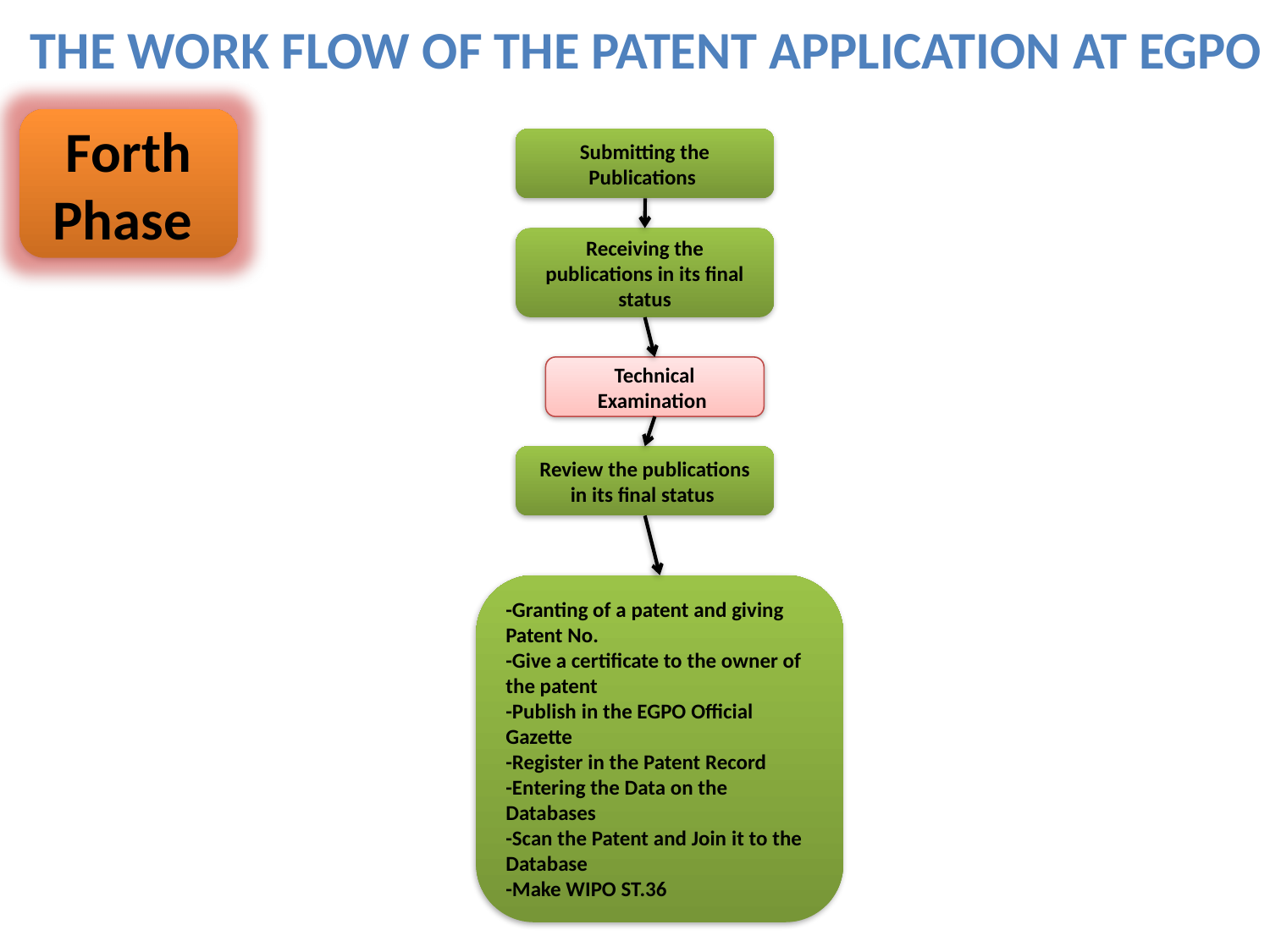

The Work flow of the Patent Application at EGPO
Forth
Phase
Submitting the Publications
Receiving the publications in its final status
Technical Examination
Review the publications in its final status
-Granting of a patent and giving Patent No.
-Give a certificate to the owner of the patent
-Publish in the EGPO Official Gazette
-Register in the Patent Record
-Entering the Data on the Databases
-Scan the Patent and Join it to the Database
-Make WIPO ST.36